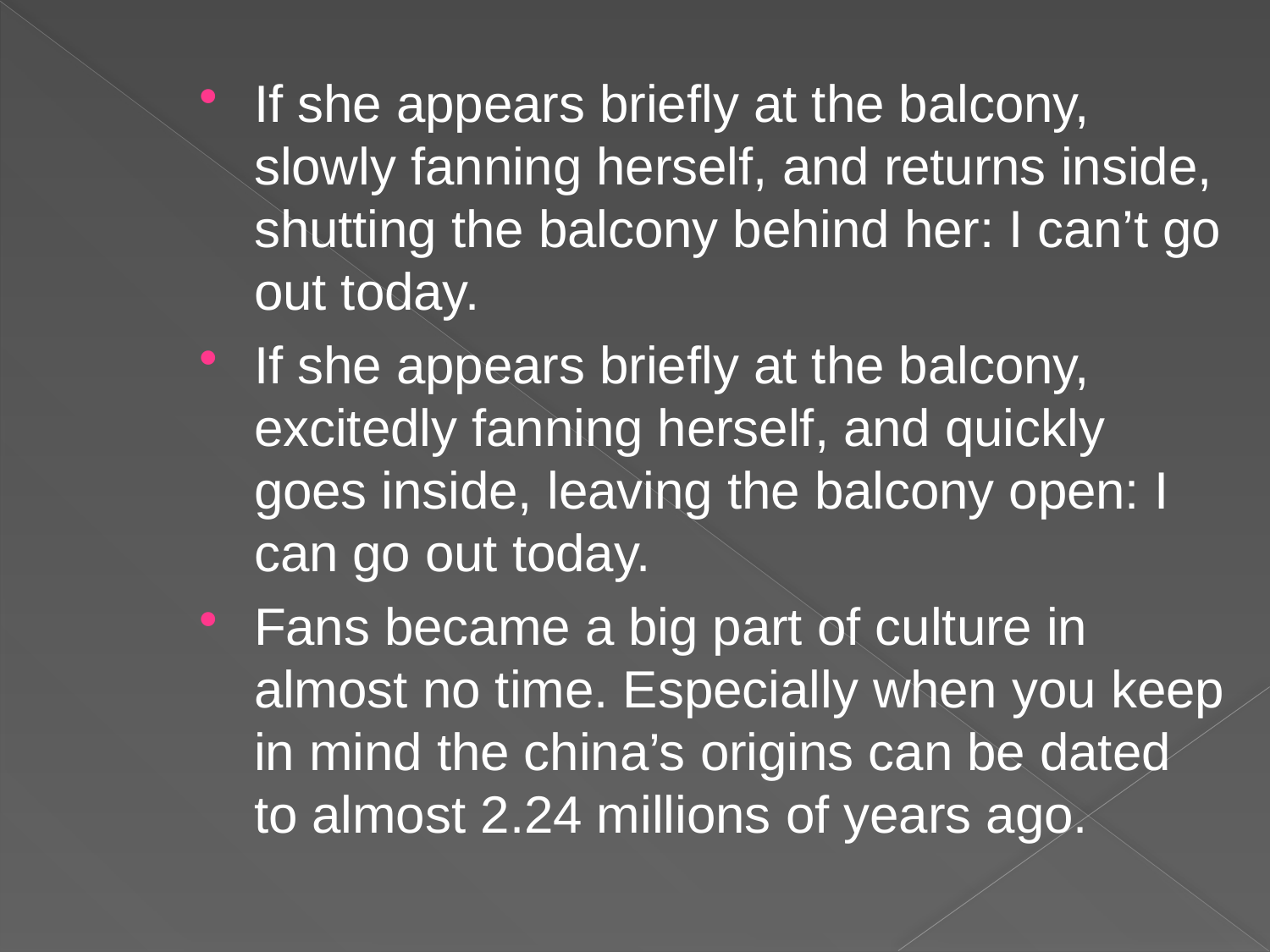

If she appears briefly at the balcony, slowly fanning herself, and returns inside, shutting the balcony behind her: I can’t go out today.
If she appears briefly at the balcony, excitedly fanning herself, and quickly goes inside, leaving the balcony open: I can go out today.
Fans became a big part of culture in almost no time. Especially when you keep in mind the china’s origins can be dated to almost 2.24 millions of years ago.